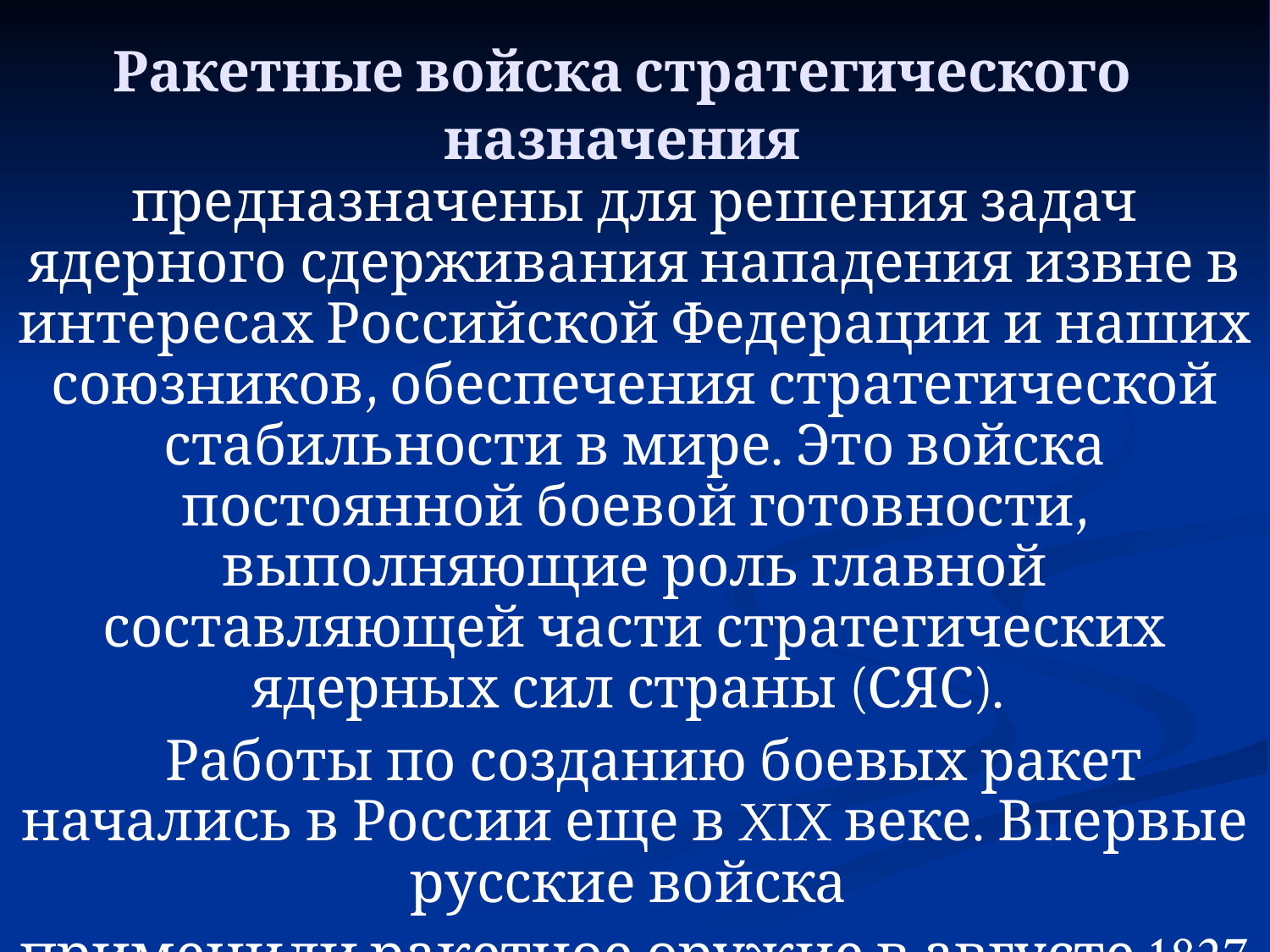

# Ракетные войска стратегического назначения
предназначены для решения задач ядерного сдерживания нападения извне в интересах Российской Федерации и наших союзников, обеспечения стратегической стабильности в мире. Это войска постоянной боевой готовности, выполняющие роль главной составляющей части стратегических ядерных сил страны (СЯС).
   Работы по созданию боевых ракет начались в России еще в XIX веке. Впервые русские войска
применили ракетное оружие в августе 1827 года на Кавказе против пехоты и кавалерии в сражениях
под Ушаганом и Алагезом